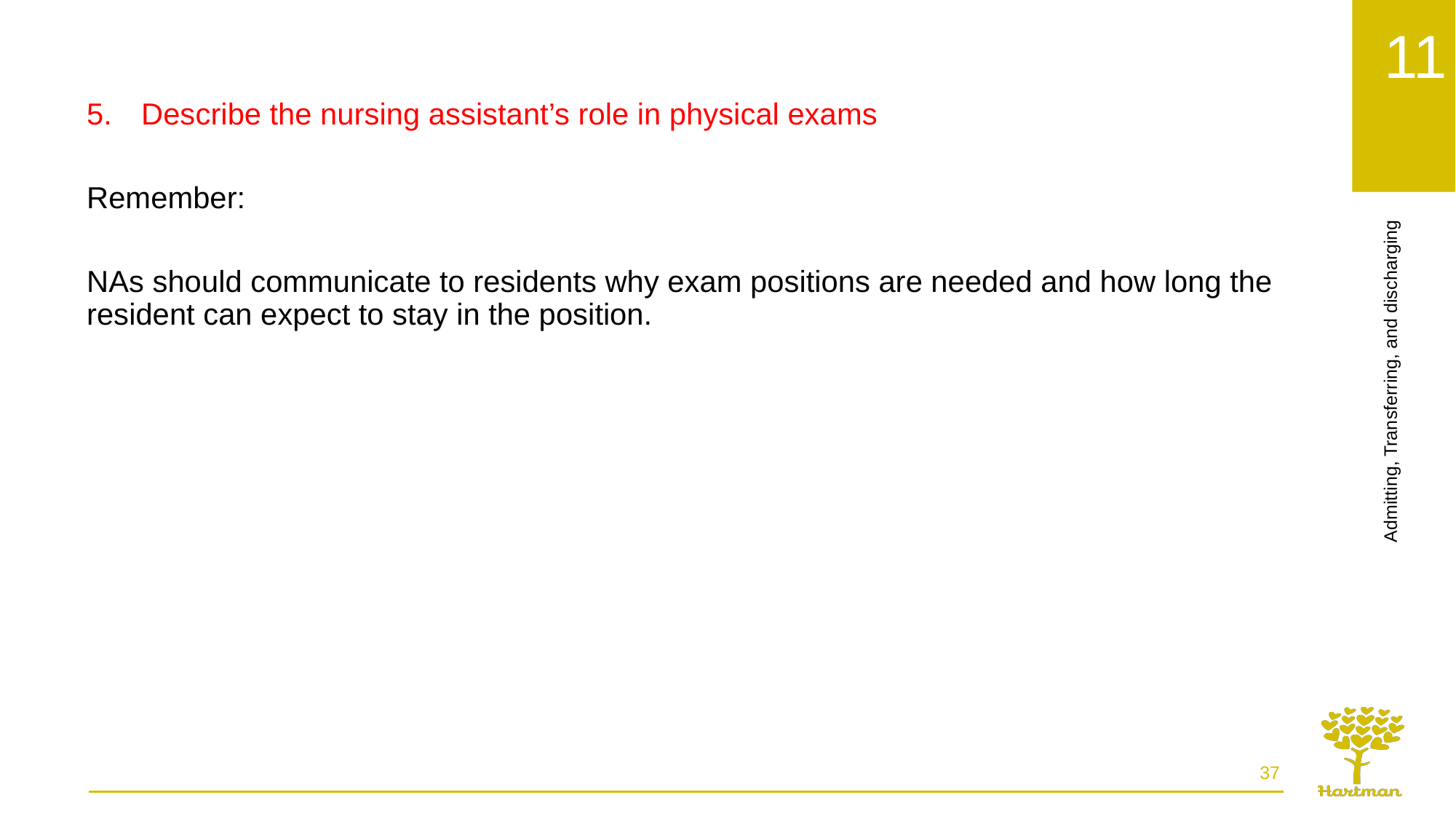

Describe the nursing assistant’s role in physical exams

Remember:

NAs should communicate to residents why exam positions are needed and how long the resident can expect to stay in the position.

37